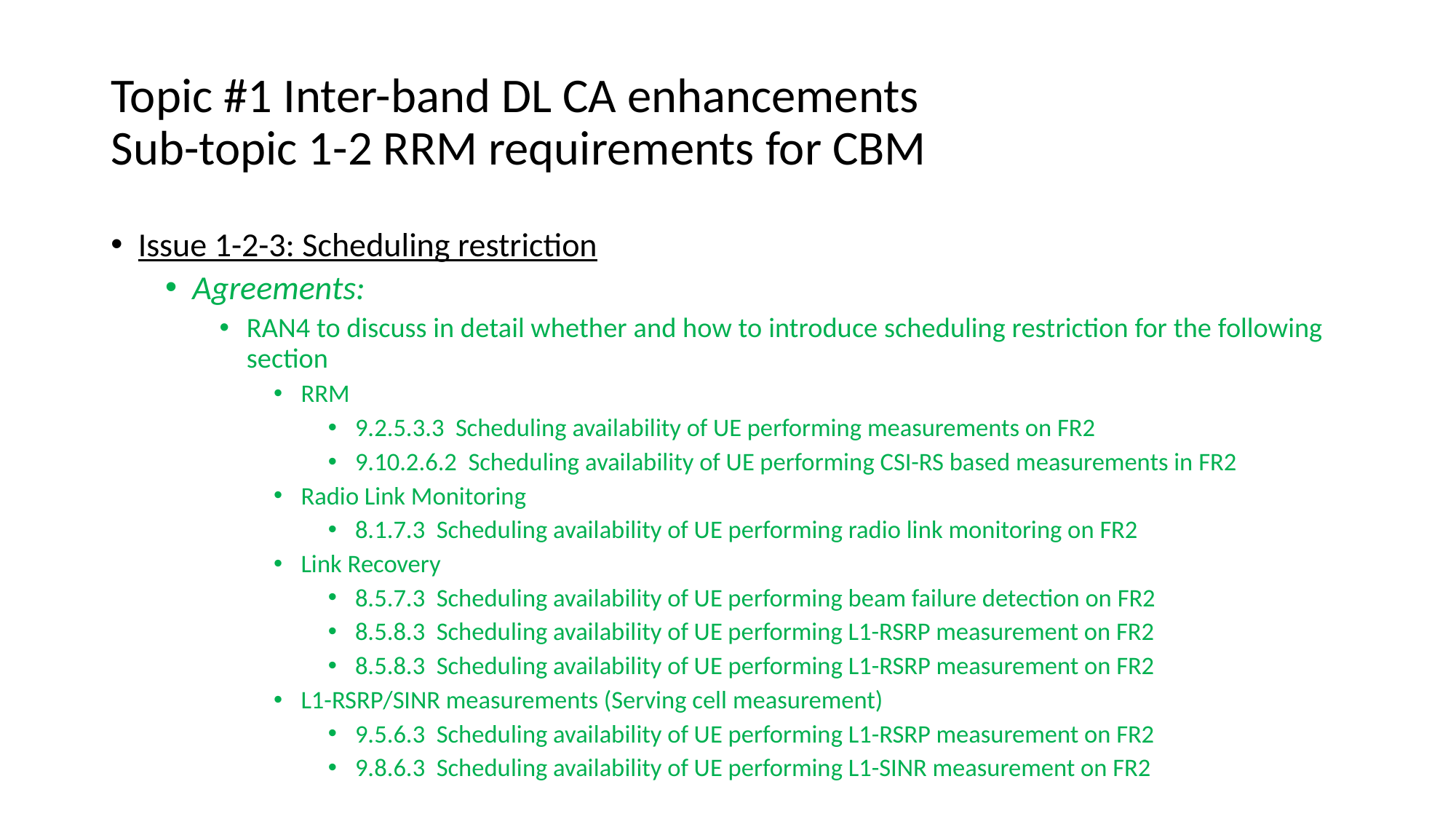

# Topic #1 Inter-band DL CA enhancements Sub-topic 1-2 RRM requirements for CBM
Issue 1-2-3: Scheduling restriction
Agreements:
RAN4 to discuss in detail whether and how to introduce scheduling restriction for the following section
RRM
9.2.5.3.3  Scheduling availability of UE performing measurements on FR2
9.10.2.6.2  Scheduling availability of UE performing CSI-RS based measurements in FR2
Radio Link Monitoring
8.1.7.3  Scheduling availability of UE performing radio link monitoring on FR2
Link Recovery
8.5.7.3  Scheduling availability of UE performing beam failure detection on FR2
8.5.8.3  Scheduling availability of UE performing L1-RSRP measurement on FR2
8.5.8.3  Scheduling availability of UE performing L1-RSRP measurement on FR2
L1-RSRP/SINR measurements (Serving cell measurement)
9.5.6.3  Scheduling availability of UE performing L1-RSRP measurement on FR2
9.8.6.3  Scheduling availability of UE performing L1-SINR measurement on FR2